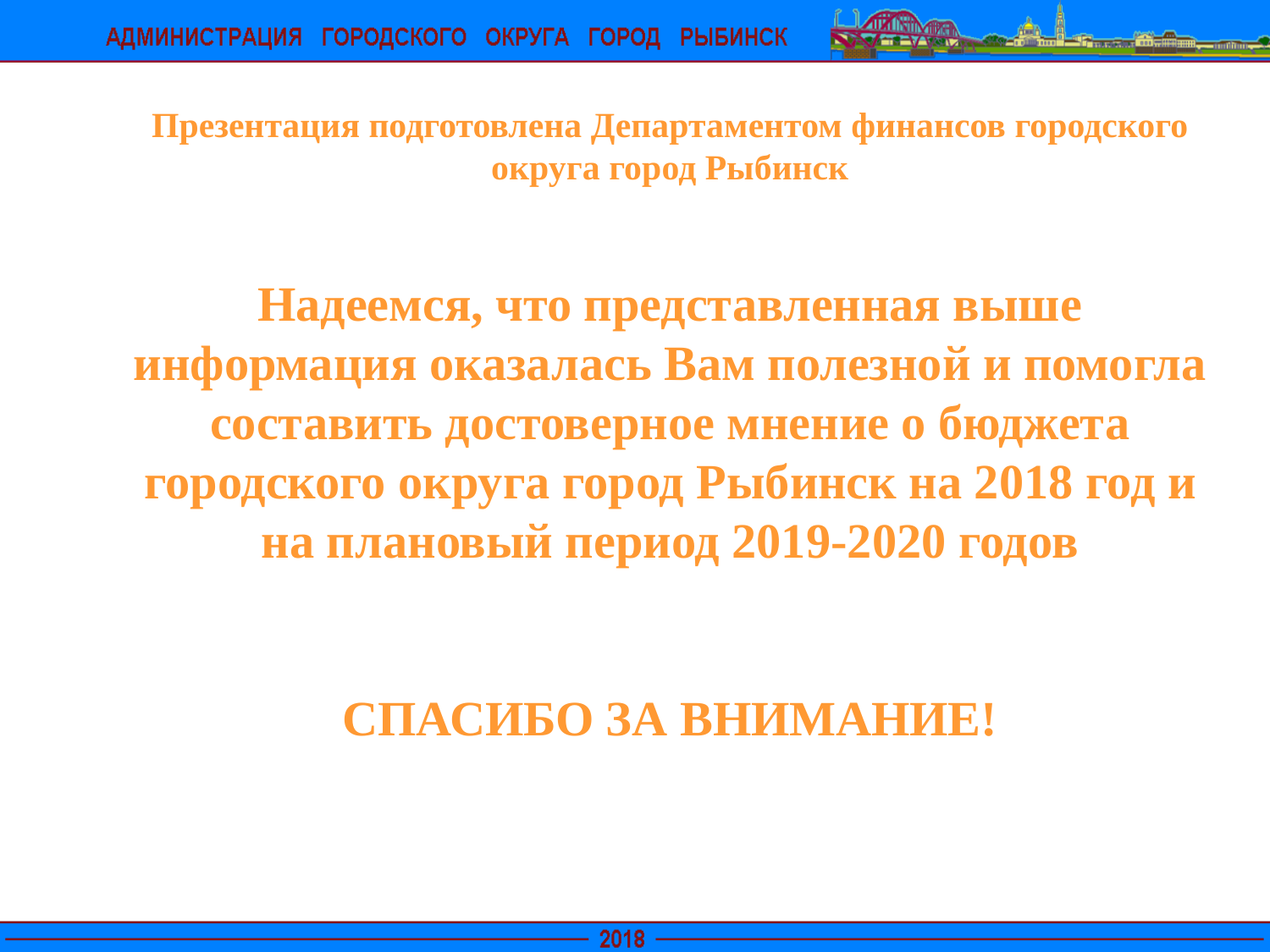

Презентация подготовлена Департаментом финансов городского округа город Рыбинск

Надеемся, что представленная выше информация оказалась Вам полезной и помогла составить достоверное мнение о бюджета городского округа город Рыбинск на 2018 год и на плановый период 2019-2020 годов
СПАСИБО ЗА ВНИМАНИЕ!